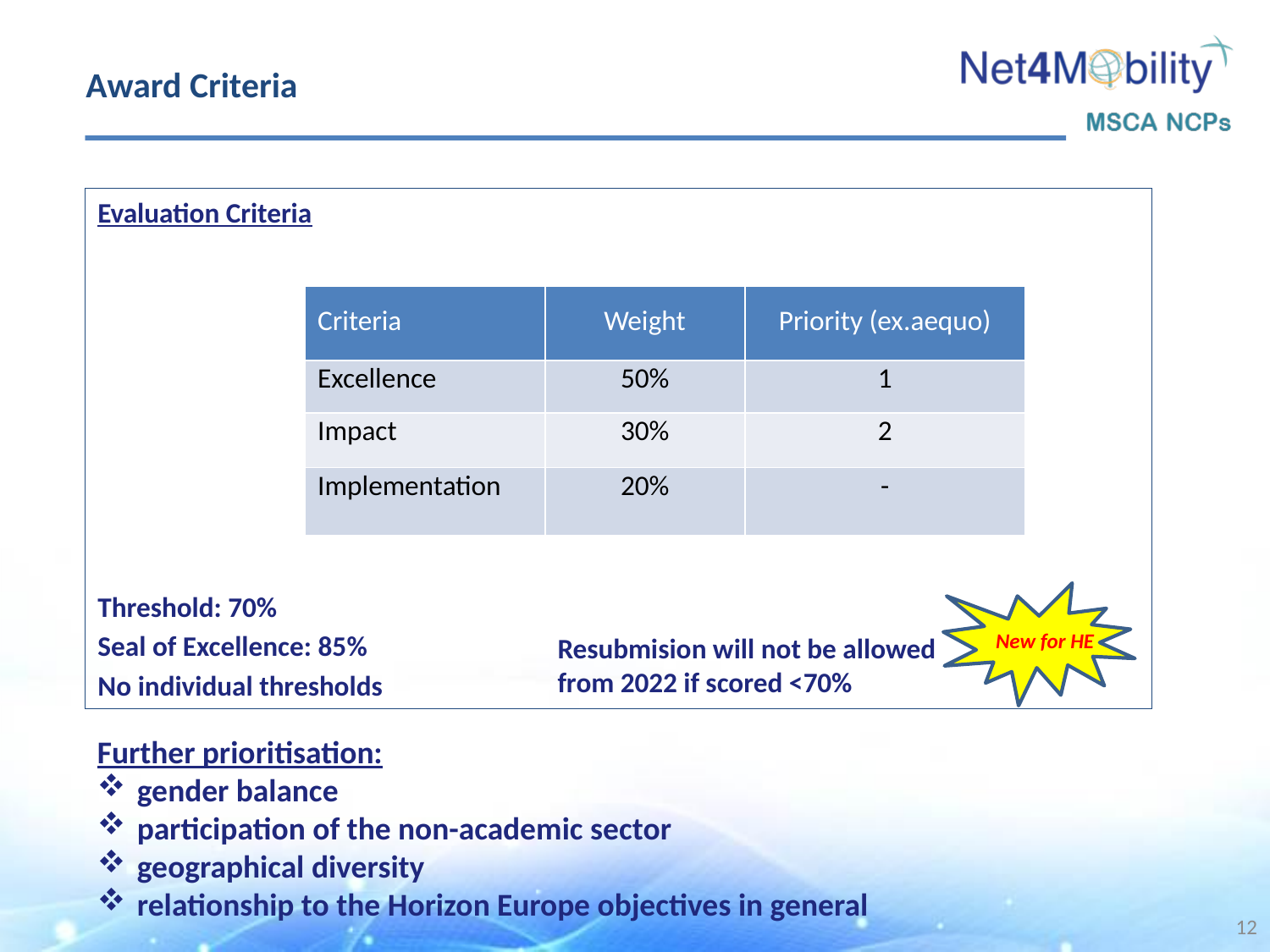

# Award Criteria
Evaluation Criteria

Threshold: 70%
Seal of Excellence: 85%
No individual thresholds

| Criteria | Weight | Priority (ex.aequo) |
| --- | --- | --- |
| Excellence | 50% | 1 |
| Impact | 30% | 2 |
| Implementation | 20% | - |

New for HE
Resubmision will not be allowed from 2022 if scored <70%
Further prioritisation:
gender balance
participation of the non-academic sector
geographical diversity
relationship to the Horizon Europe objectives in general

12